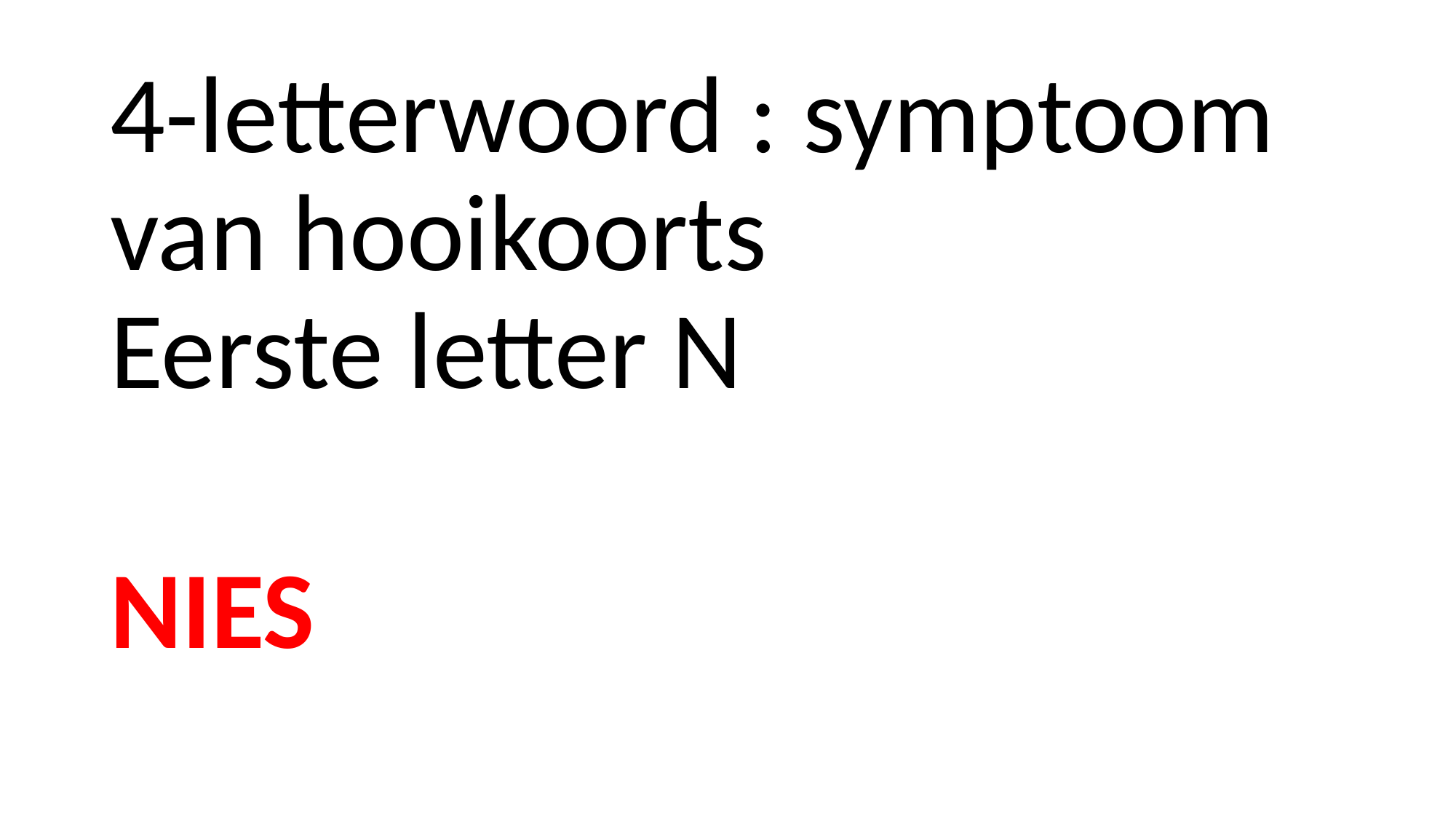

# 4-letterwoord : symptoom van hooikoorts Eerste letter N
NIES